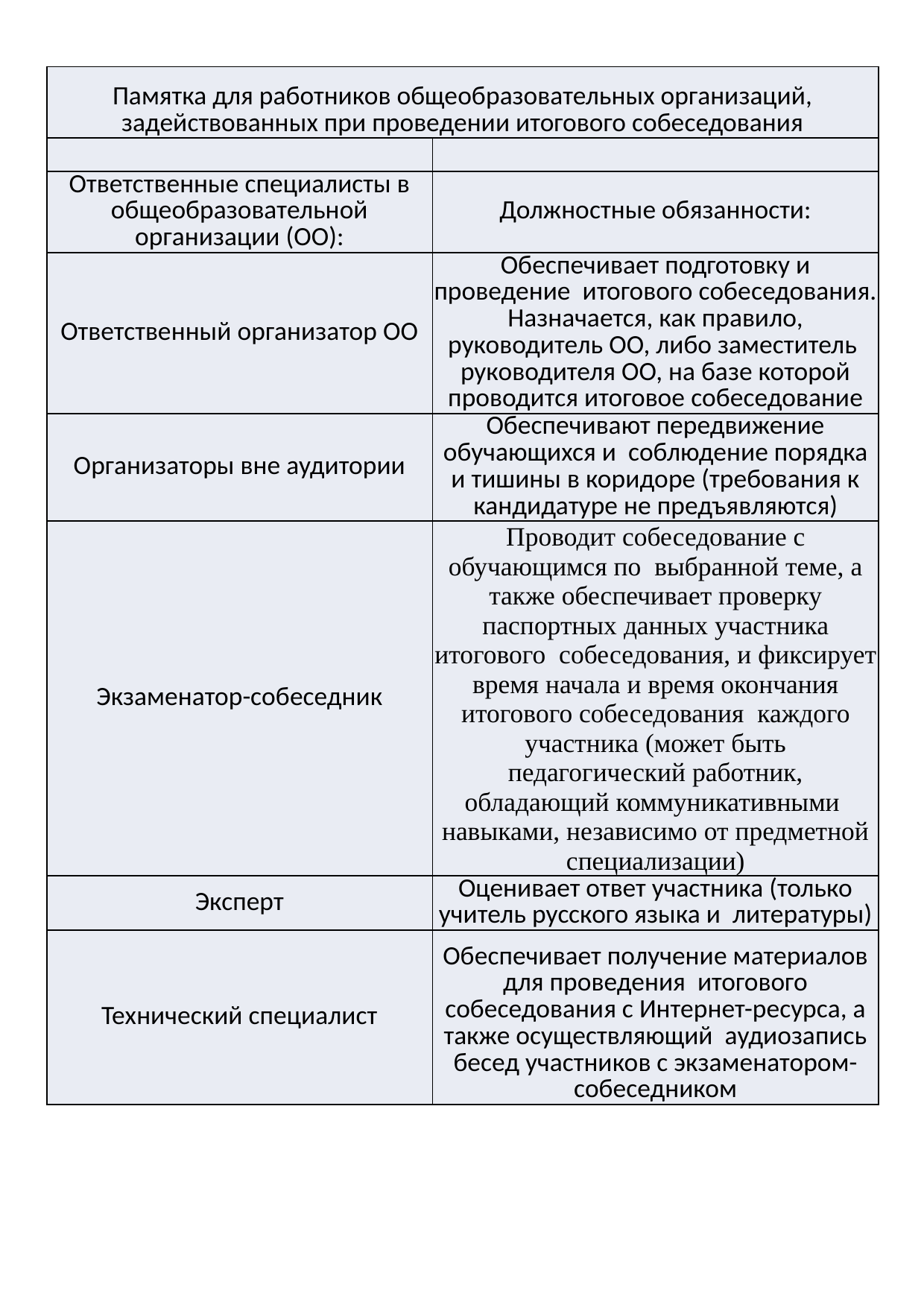

#
| Памятка для работников общеобразовательных организаций, задействованных при проведении итогового собеседования |  |
| --- | --- |
|  |  |
| Ответственные специалисты в общеобразовательной организации (ОО): | Должностные обязанности: |
| Ответственный организатор ОО | Обеспечивает подготовку и проведение итогового собеседования. Назначается, как правило, руководитель ОО, либо заместитель руководителя ОО, на базе которой проводится итоговое собеседование |
| Организаторы вне аудитории | Обеспечивают передвижение обучающихся и соблюдение порядка и тишины в коридоре (требования к кандидатуре не предъявляются) |
| Экзаменатор-собеседник | Проводит собеседование с обучающимся по выбранной теме, а также обеспечивает проверку паспортных данных участника итогового собеседования, и фиксирует время начала и время окончания итогового собеседования каждого участника (может быть педагогический работник, обладающий коммуникативными навыками, независимо от предметной специализации) |
| Эксперт | Оценивает ответ участника (только учитель русского языка и литературы) |
| Технический специалист | Обеспечивает получение материалов для проведения итогового собеседования с Интернет-ресурса, а также осуществляющий аудиозапись бесед участников с экзаменатором-собеседником |